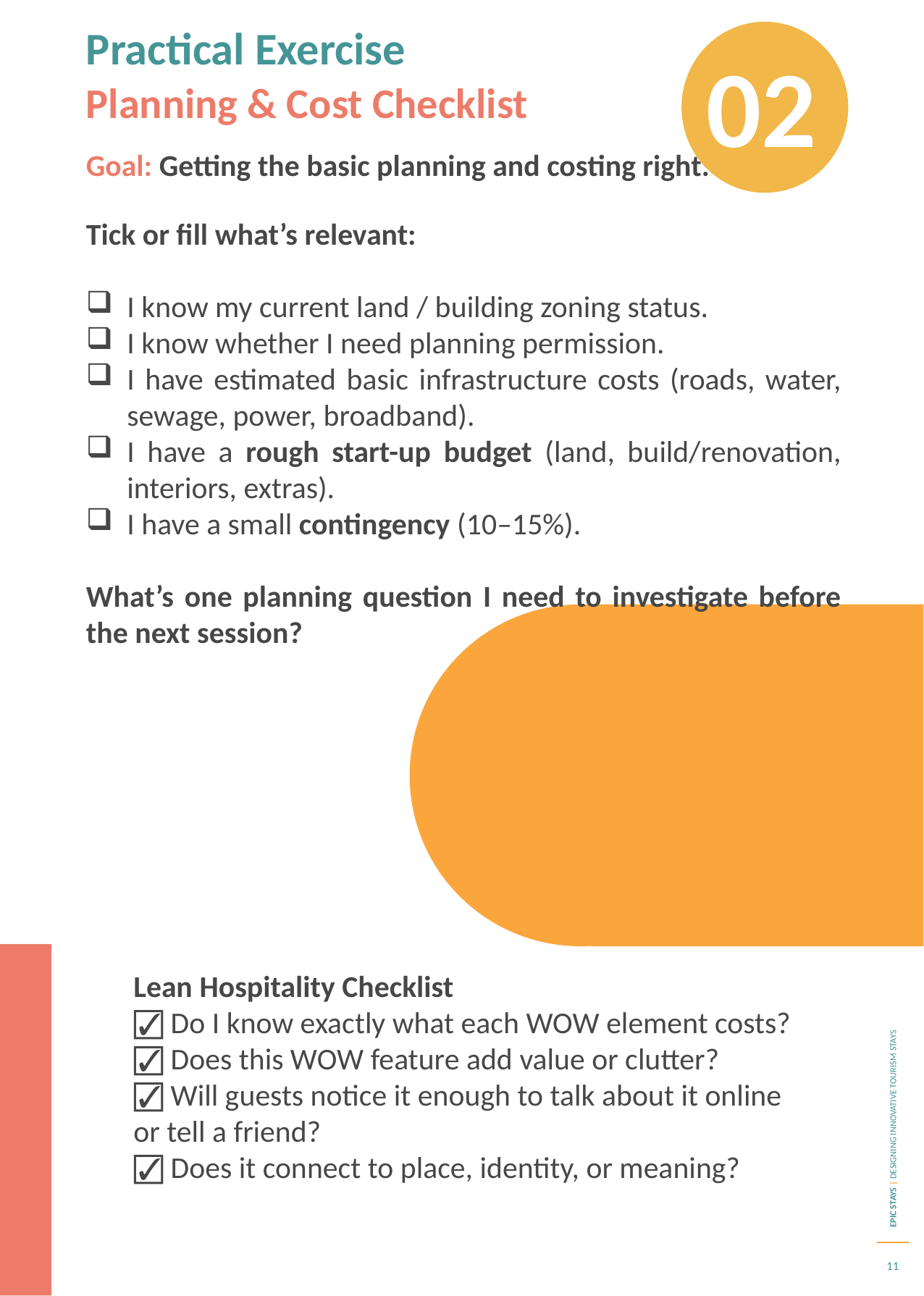

02
Practical Exercise
Planning & Cost Checklist

Goal: Getting the basic planning and costing right.
Tick or fill what’s relevant:

I know my current land / building zoning status.
I know whether I need planning permission.
I have estimated basic infrastructure costs (roads, water, sewage, power, broadband).
I have a rough start-up budget (land, build/renovation, interiors, extras).
I have a small contingency (10–15%).

What’s one planning question I need to investigate before the next session?
Lean Hospitality Checklist
☑ Do I know exactly what each WOW element costs?
☑ Does this WOW feature add value or clutter?
☑ Will guests notice it enough to talk about it online or tell a friend?
☑ Does it connect to place, identity, or meaning?
11